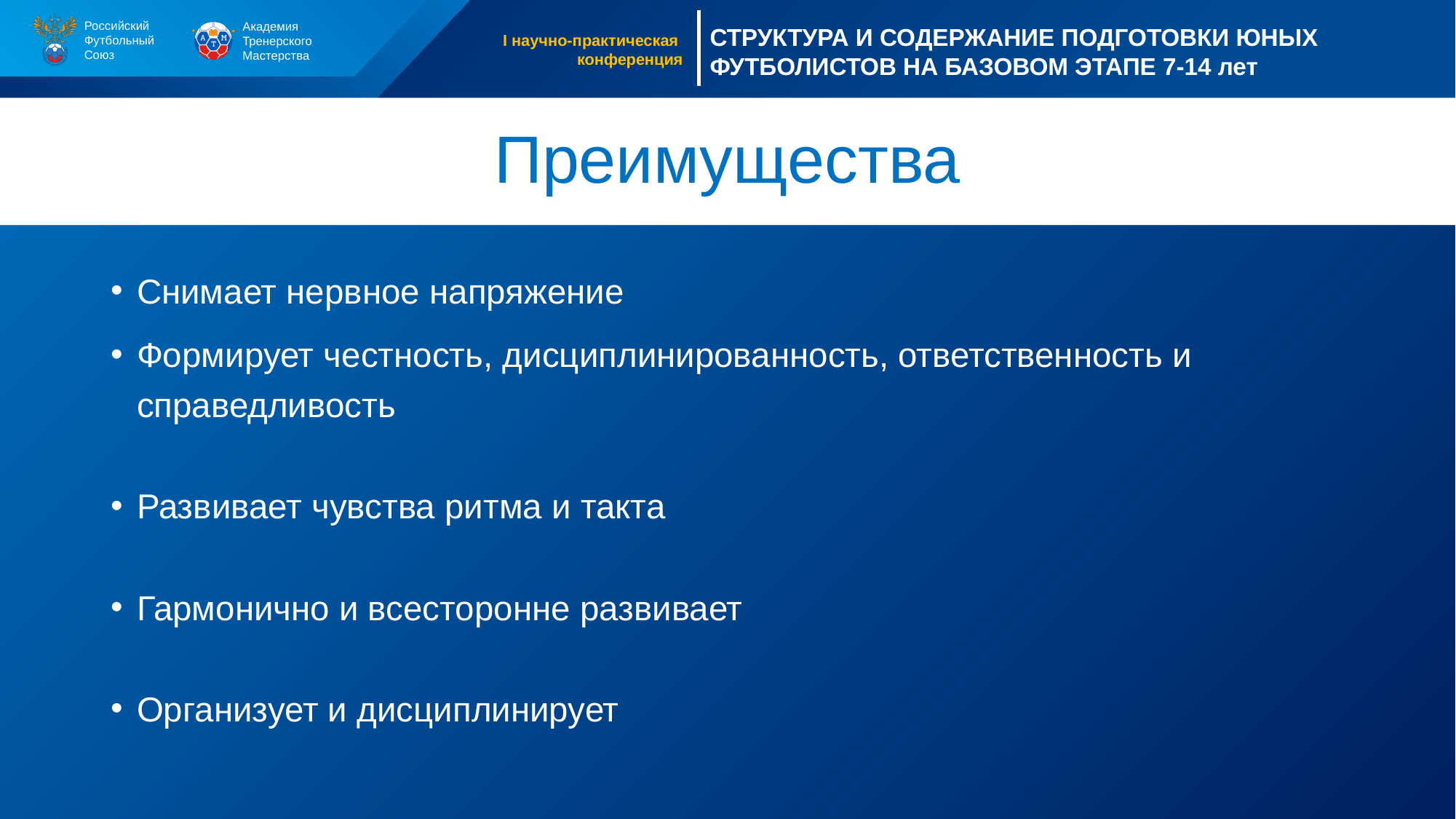

# Преимущества
Снимает нервное напряжение
Формирует честность, дисциплинированность, ответственность и справедливость
Развивает чувства ритма и такта
Гармонично и всесторонне развивает
Организует и дисциплинирует